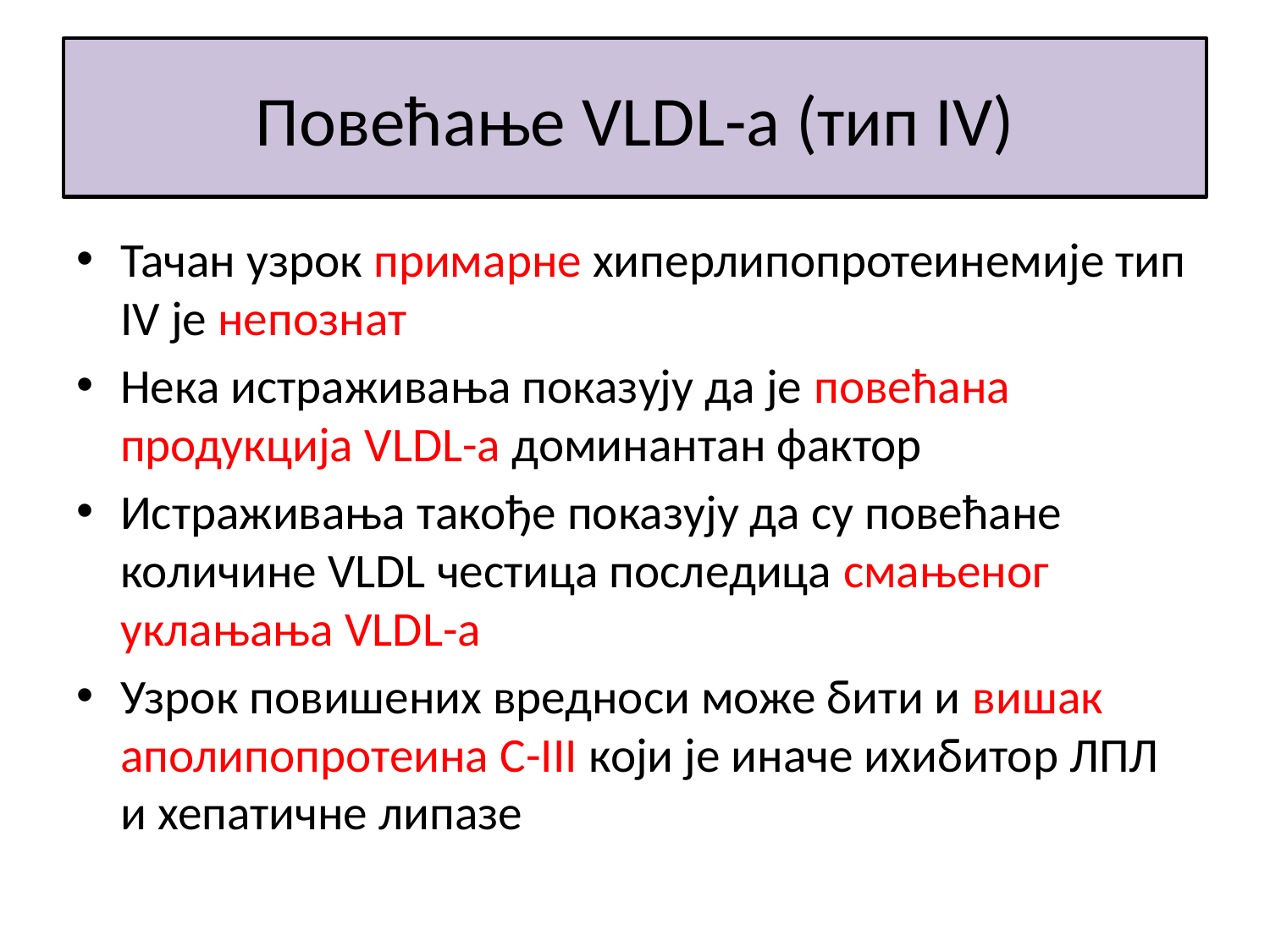

# Повећање VLDL-a (тип IV)
Тачан узрок примарне хиперлипопротеинемије тип IV је непознат
Нека истраживања показују да је повећана продукција VLDL-a доминантан фактор
Истраживања такође показују да су повећане количине VLDL честица последица смањеног уклањања VLDL-a
Узрок повишених вредноси може бити и вишак аполипопротеина C-III који је иначе ихибитор ЛПЛ и хепатичне липазе